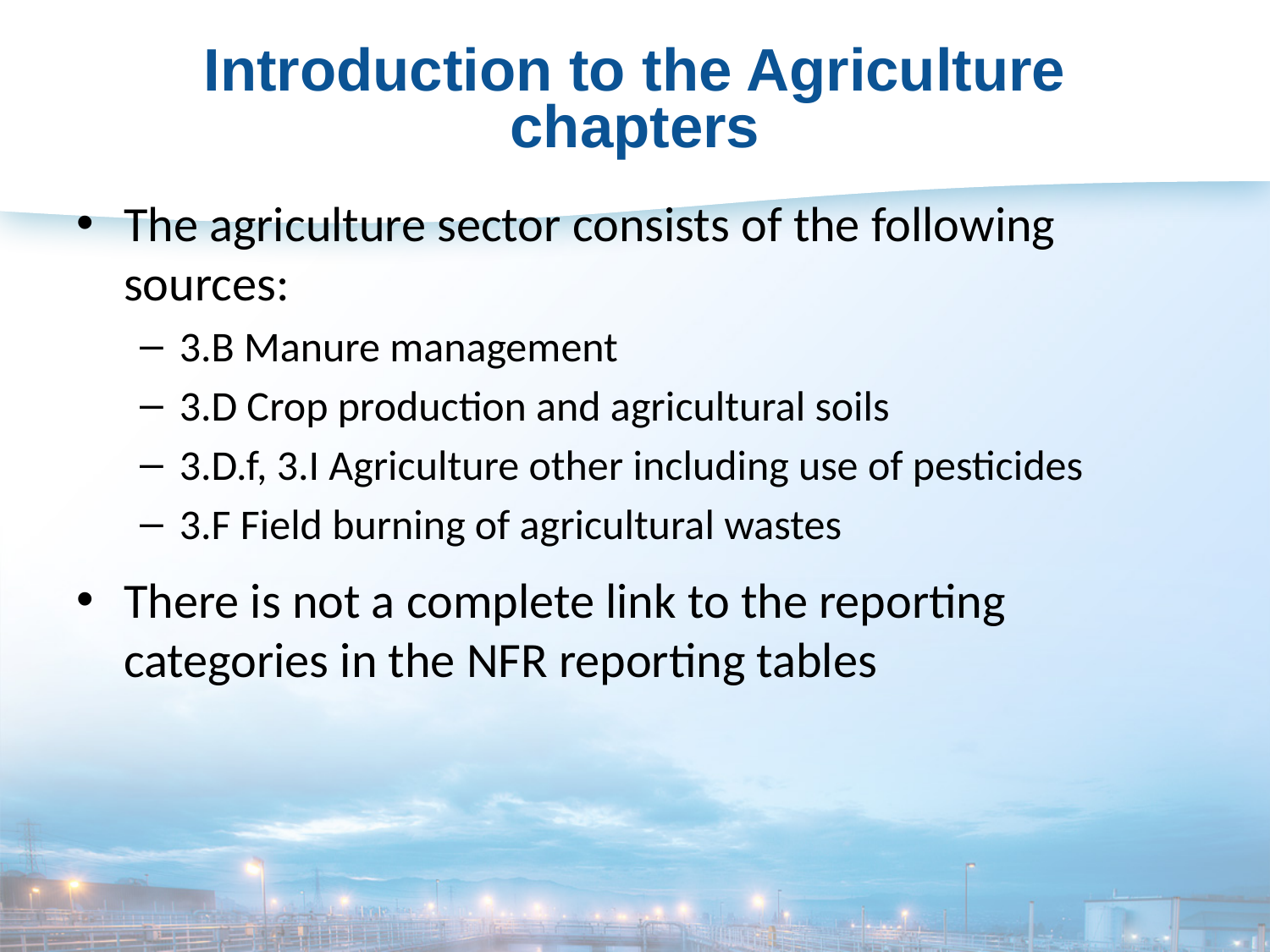

# Introduction to the Agriculture chapters
The agriculture sector consists of the following sources:
3.B Manure management
3.D Crop production and agricultural soils
3.D.f, 3.I Agriculture other including use of pesticides
3.F Field burning of agricultural wastes
There is not a complete link to the reporting categories in the NFR reporting tables